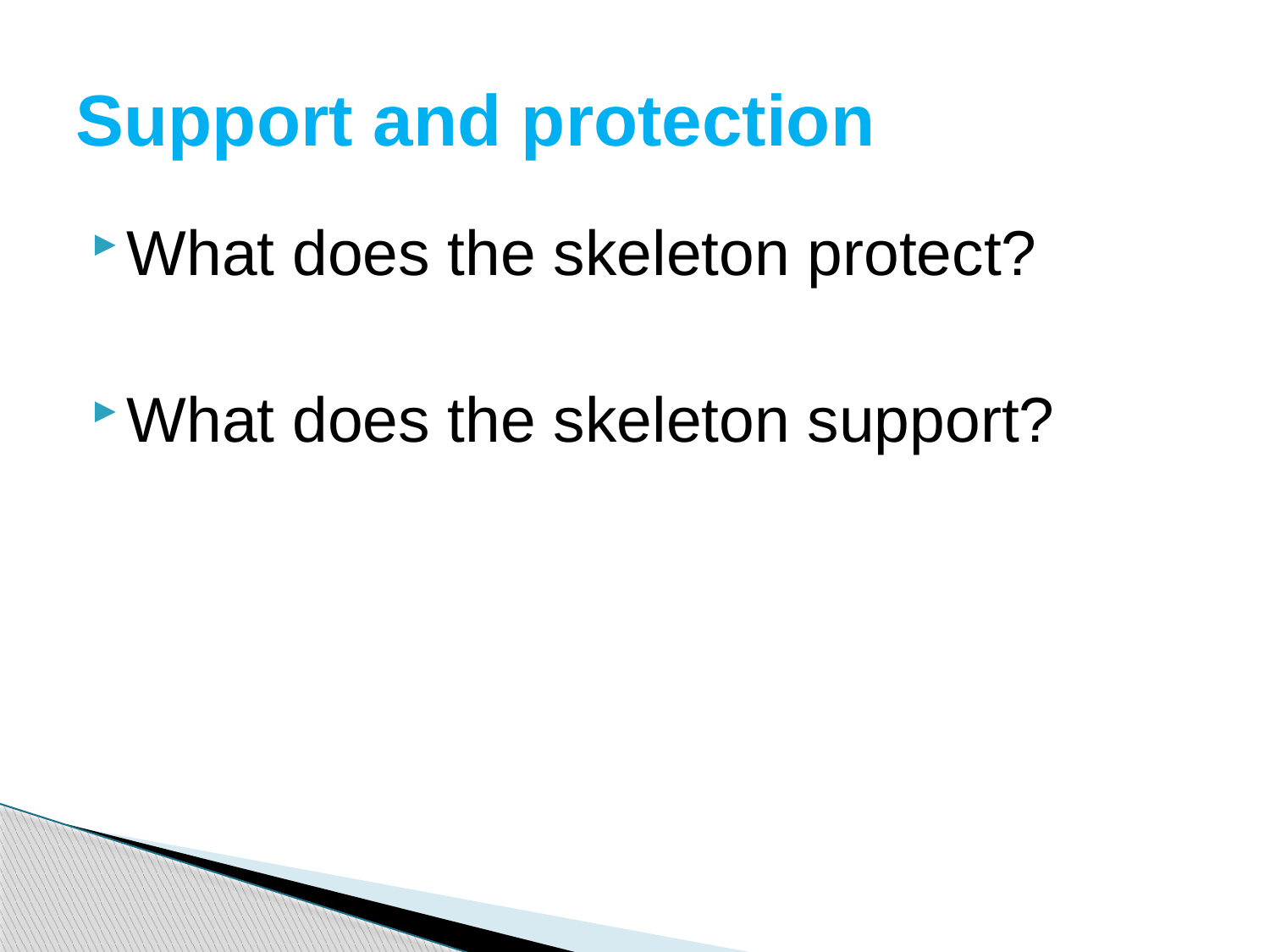

# Support and protection
What does the skeleton protect?

What does the skeleton support?